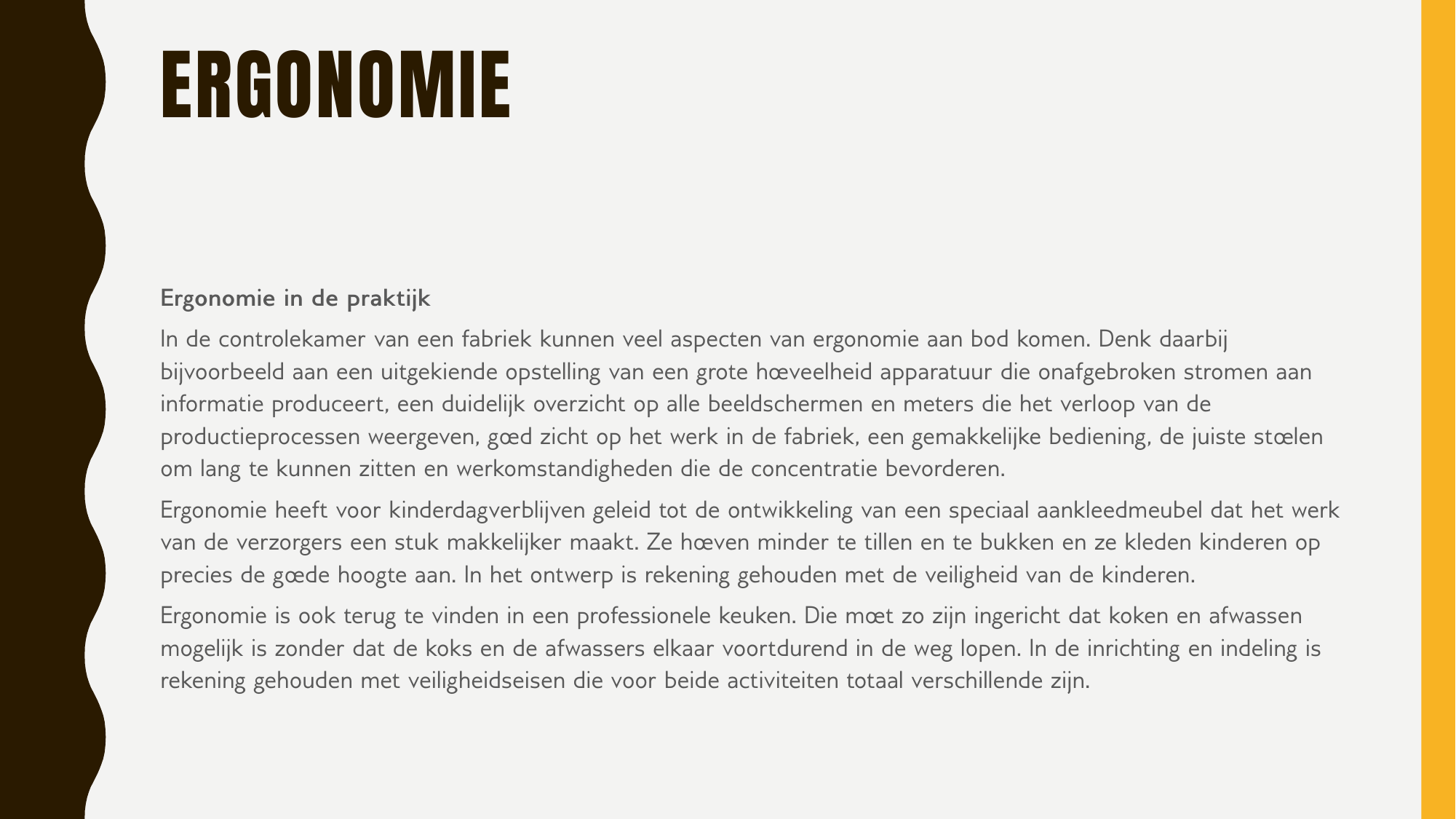

# Ergonomie
Ergonomie in de praktijk
In de controlekamer van een fabriek kunnen veel aspecten van ergonomie aan bod komen. Denk daarbij bijvoorbeeld aan een uitgekiende opstelling van een grote hoeveelheid apparatuur die onafgebroken stromen aan informatie produceert, een duidelijk overzicht op alle beeldschermen en meters die het verloop van de productieprocessen weergeven, goed zicht op het werk in de fabriek, een gemakkelijke bediening, de juiste stoelen om lang te kunnen zitten en werkomstandigheden die de concentratie bevorderen.
Ergonomie heeft voor kinderdagverblijven geleid tot de ontwikkeling van een speciaal aankleedmeubel dat het werk van de verzorgers een stuk makkelijker maakt. Ze hoeven minder te tillen en te bukken en ze kleden kinderen op precies de goede hoogte aan. In het ontwerp is rekening gehouden met de veiligheid van de kinderen.
Ergonomie is ook terug te vinden in een professionele keuken. Die moet zo zijn ingericht dat koken en afwassen mogelijk is zonder dat de koks en de afwassers elkaar voortdurend in de weg lopen. In de inrichting en indeling is rekening gehouden met veiligheidseisen die voor beide activiteiten totaal verschillende zijn.